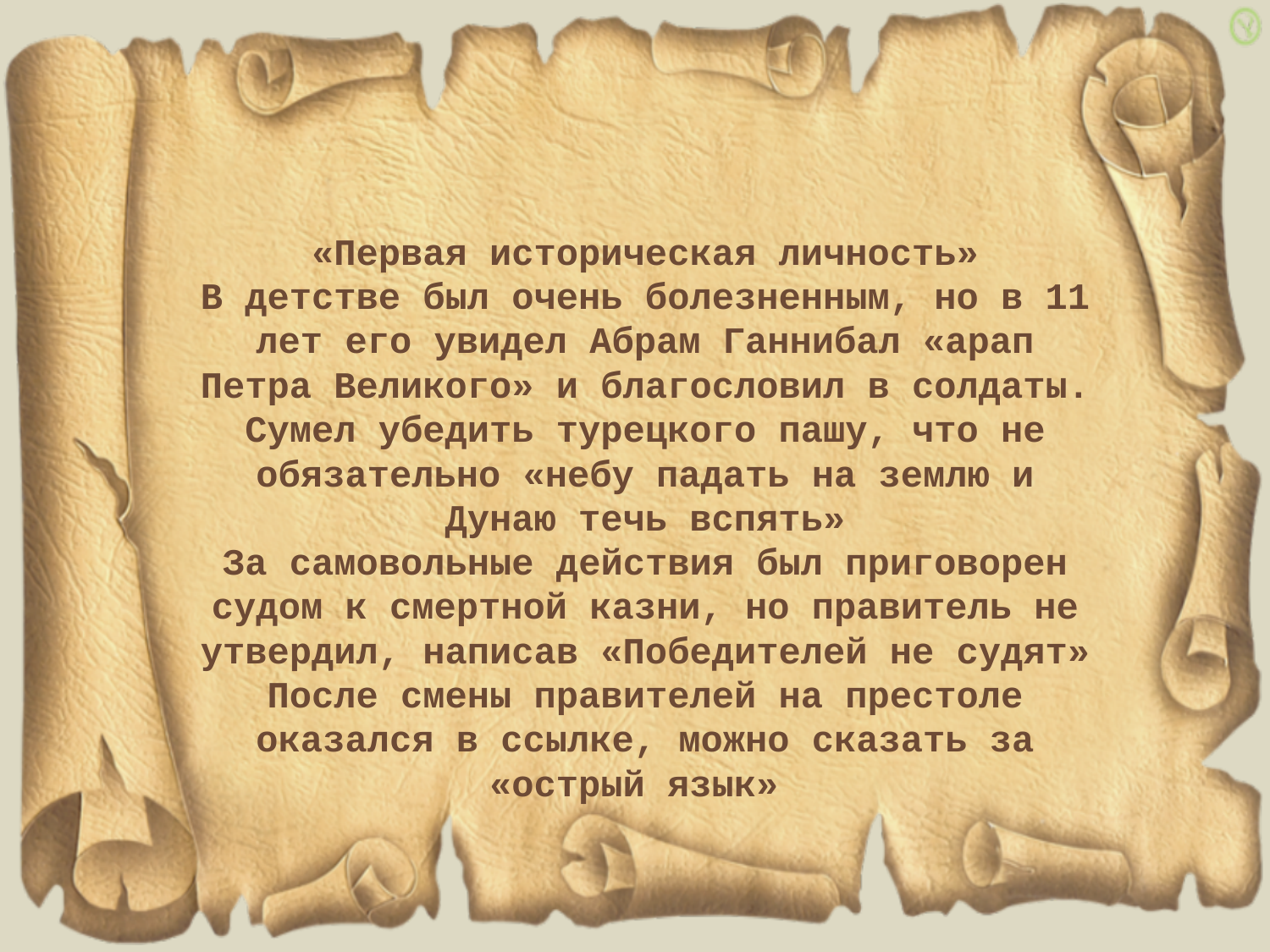

# «Первая историческая личность» В детстве был очень болезненным, но в 11 лет его увидел Абрам Ганнибал «арап Петра Великого» и благословил в солдаты. Сумел убедить турецкого пашу, что не обязательно «небу падать на землю и Дунаю течь вспять» За самовольные действия был приговорен судом к смертной казни, но правитель не утвердил, написав «Победителей не судят» После смены правителей на престоле оказался в ссылке, можно сказать за «острый язык»